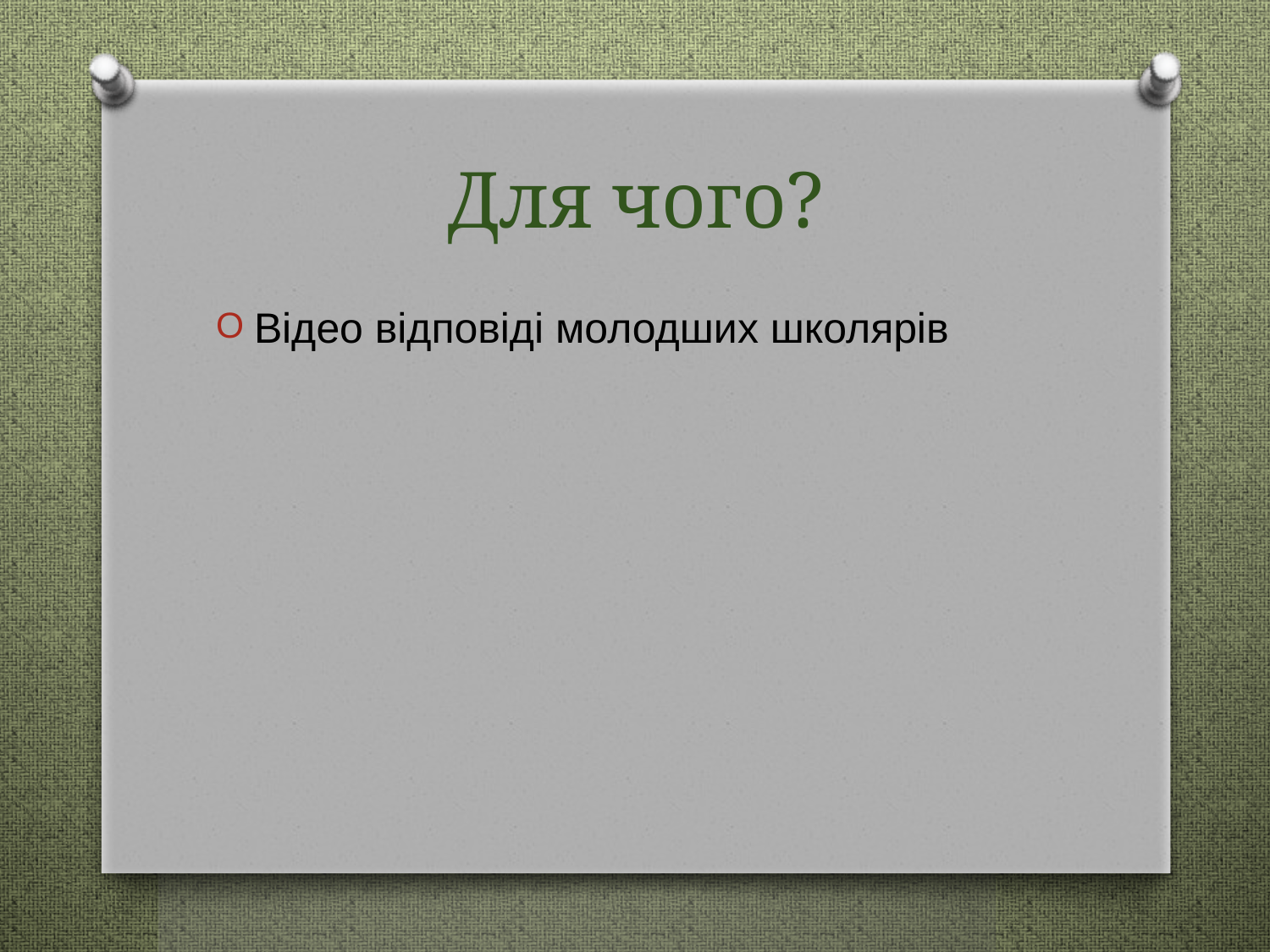

# Для чого?
Відео відповіді молодших школярів